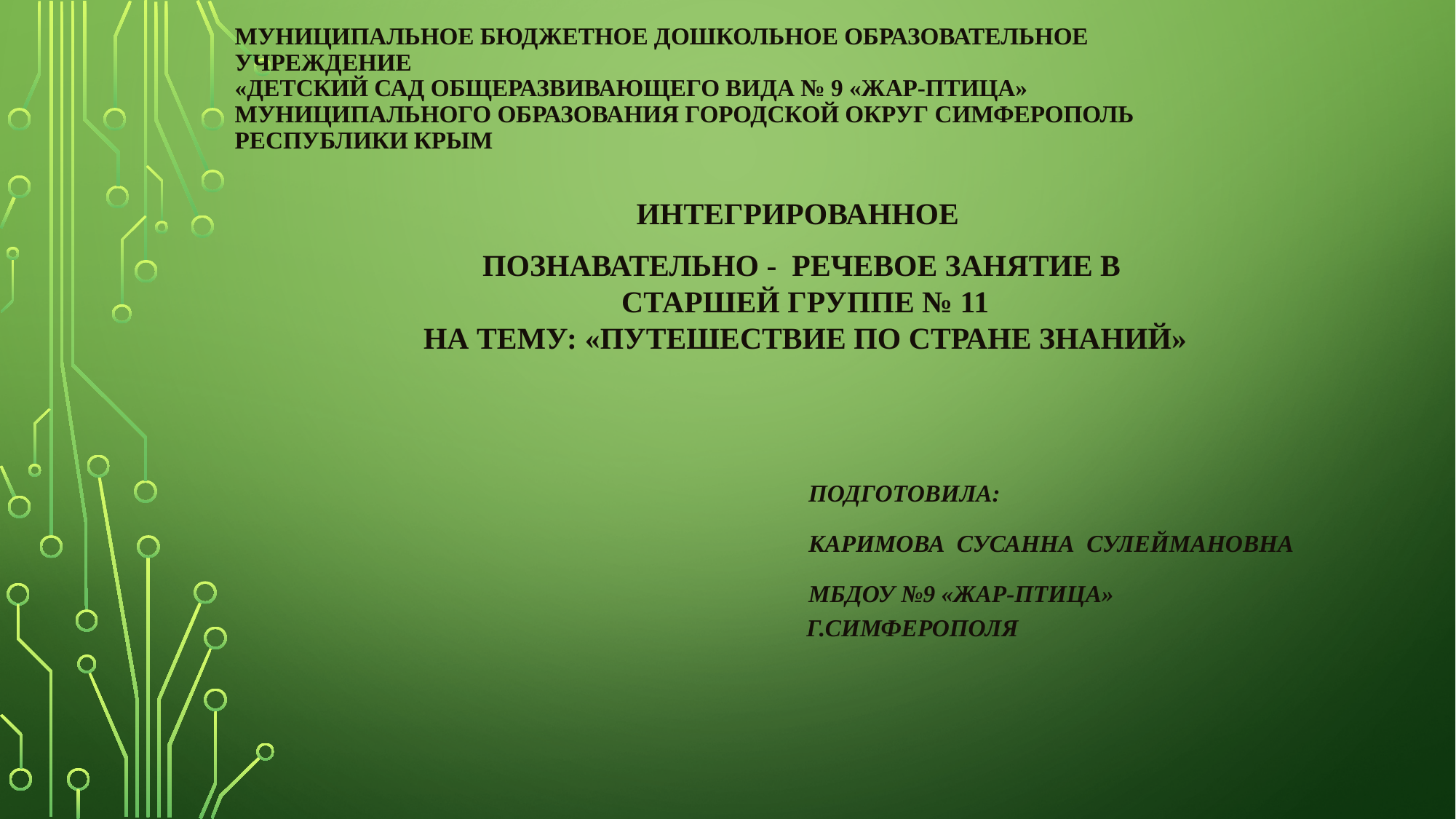

# Муниципальное бюджетное дошкольное образовательное учреждение «Детский сад общеразвивающего вида № 9 «Жар-птица» муниципального образования городской округ Симферополь Республики Крым
ИНТЕГРИРОВАННОЕ
ПОЗНАВАТЕЛЬНО -  РЕЧЕВОЕ ЗАНЯТИЕ В
СТАРШЕЙ ГРУППЕ № 11
НА ТЕМУ: «Путешествие по стране Знаний»

Подготовила:
Каримова  Сусанна  Сулеймановна
МБДОУ №9 «Жар-птица» г.Симферополя